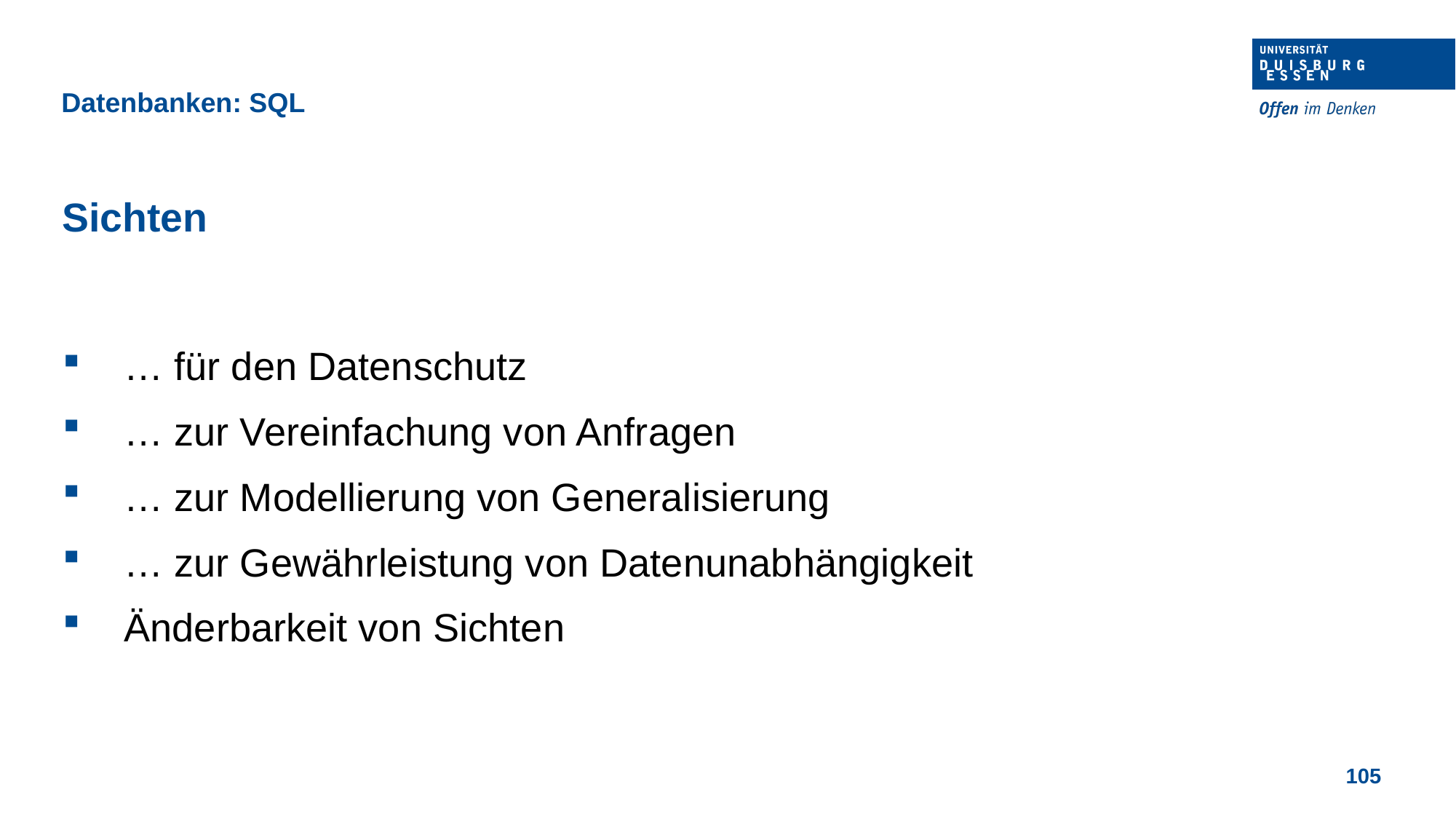

Datenbanken: SQL
Sichten
… für den Datenschutz
… zur Vereinfachung von Anfragen
… zur Modellierung von Generalisierung
… zur Gewährleistung von Datenunabhängigkeit
Änderbarkeit von Sichten
105